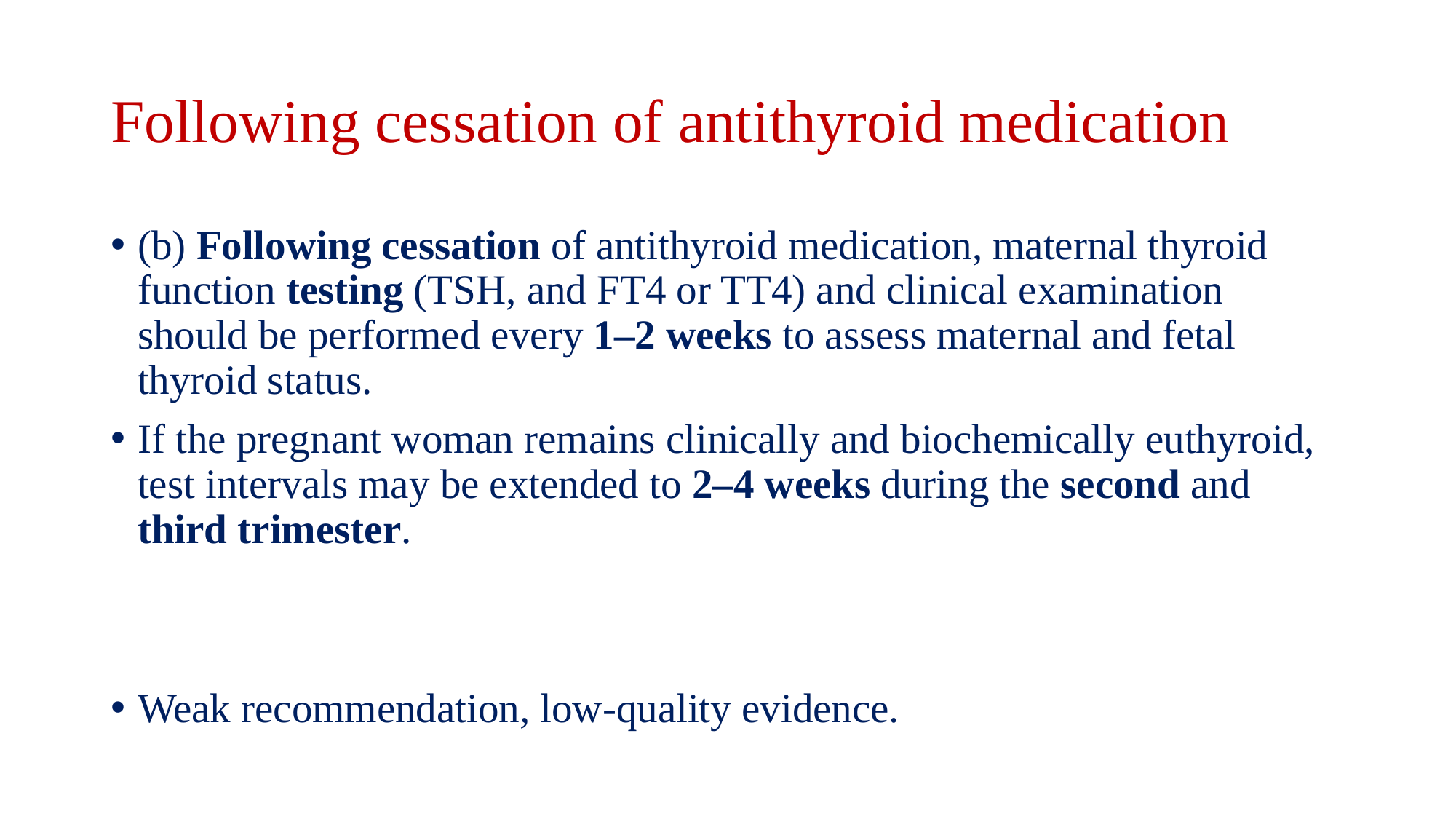

# Following cessation of antithyroid medication
(b) Following cessation of antithyroid medication, maternal thyroid function testing (TSH, and FT4 or TT4) and clinical examination should be performed every 1–2 weeks to assess maternal and fetal thyroid status.
If the pregnant woman remains clinically and biochemically euthyroid, test intervals may be extended to 2–4 weeks during the second and third trimester.

Weak recommendation, low-quality evidence.